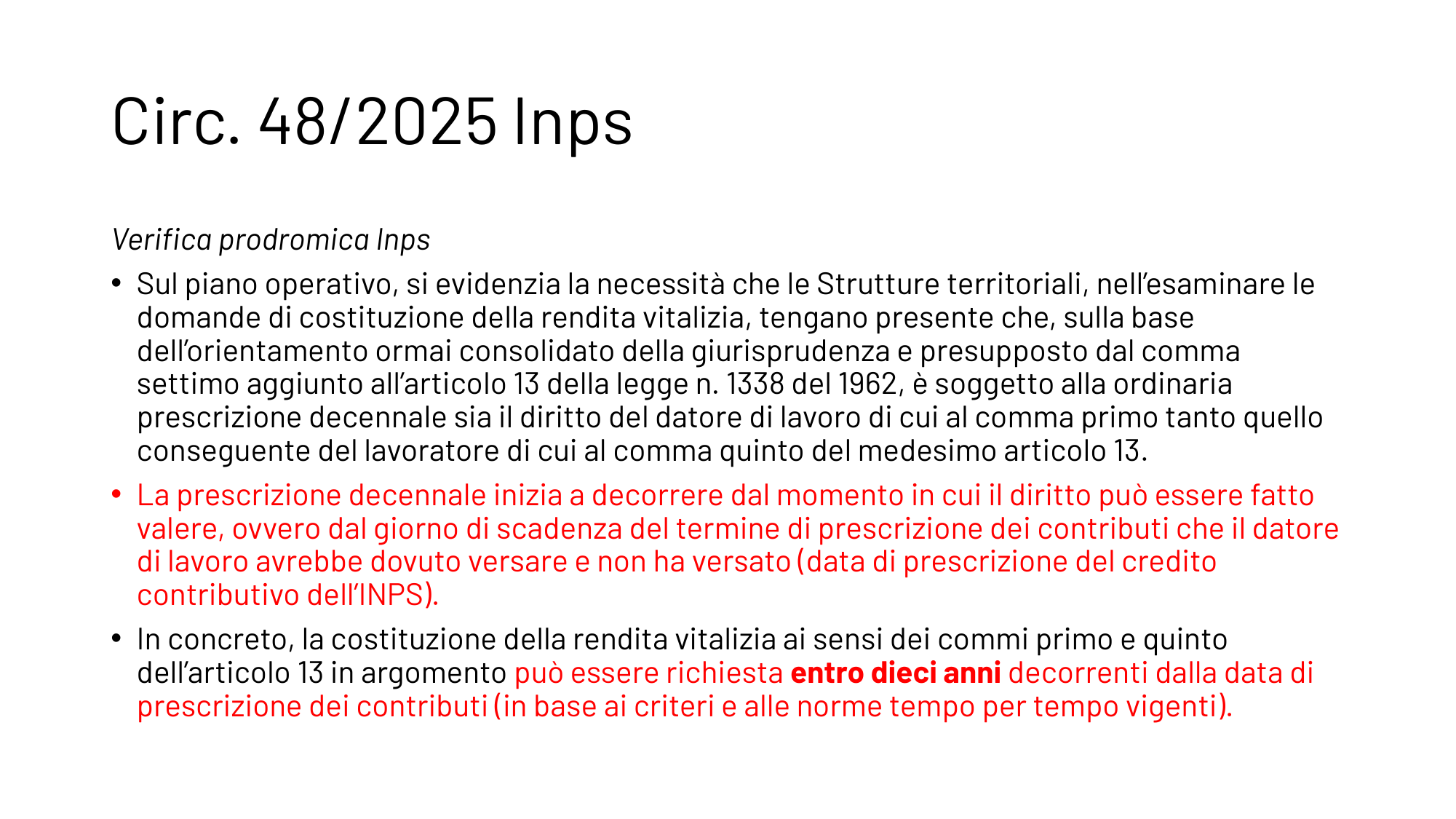

# Circ. 48/2025 Inps
Verifica prodromica Inps
Sul piano operativo, si evidenzia la necessità che le Strutture territoriali, nell’esaminare le domande di costituzione della rendita vitalizia, tengano presente che, sulla base dell’orientamento ormai consolidato della giurisprudenza e presupposto dal comma settimo aggiunto all’articolo 13 della legge n. 1338 del 1962, è soggetto alla ordinaria prescrizione decennale sia il diritto del datore di lavoro di cui al comma primo tanto quello conseguente del lavoratore di cui al comma quinto del medesimo articolo 13.
La prescrizione decennale inizia a decorrere dal momento in cui il diritto può essere fatto valere, ovvero dal giorno di scadenza del termine di prescrizione dei contributi che il datore di lavoro avrebbe dovuto versare e non ha versato (data di prescrizione del credito contributivo dell’INPS).
In concreto, la costituzione della rendita vitalizia ai sensi dei commi primo e quinto dell’articolo 13 in argomento può essere richiesta entro dieci anni decorrenti dalla data di prescrizione dei contributi (in base ai criteri e alle norme tempo per tempo vigenti).